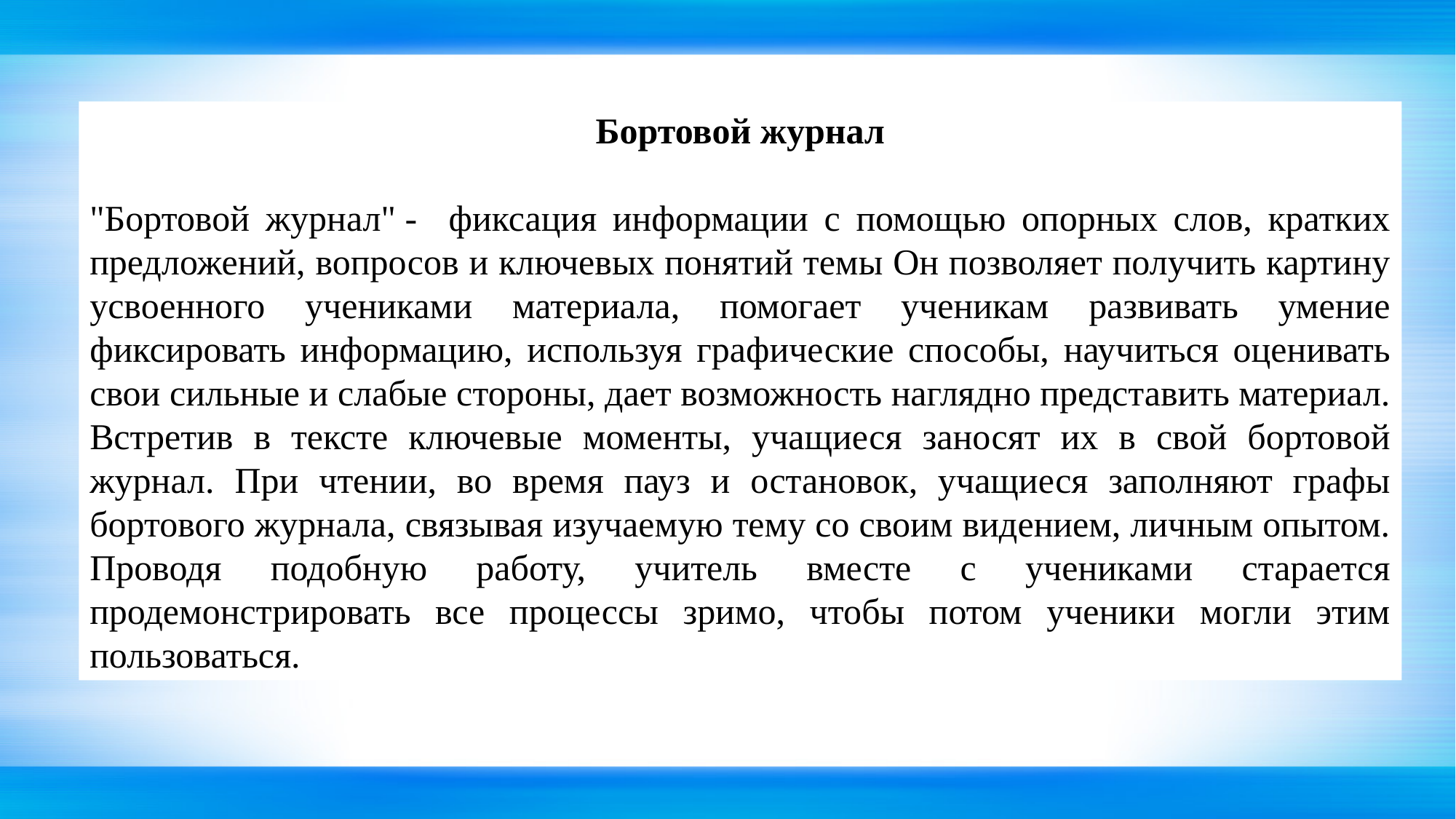

Бортовой журнал

"Бортовой журнал" -  фиксация информации с помощью опорных слов, кратких предложений, вопросов и ключевых понятий темы Он позволяет получить картину усвоенного учениками материала, помогает ученикам развивать умение фиксировать информацию, используя графические способы, научиться оценивать свои сильные и слабые стороны, дает возможность наглядно представить материал. Встретив в тексте ключевые моменты, учащиеся заносят их в свой бортовой журнал. При чтении, во время пауз и остановок, учащиеся заполняют графы бортового журнала, связывая изучаемую тему со своим видением, личным опытом. Проводя подобную работу, учитель вместе с учениками старается продемонстрировать все процессы зримо, чтобы потом ученики могли этим пользоваться.